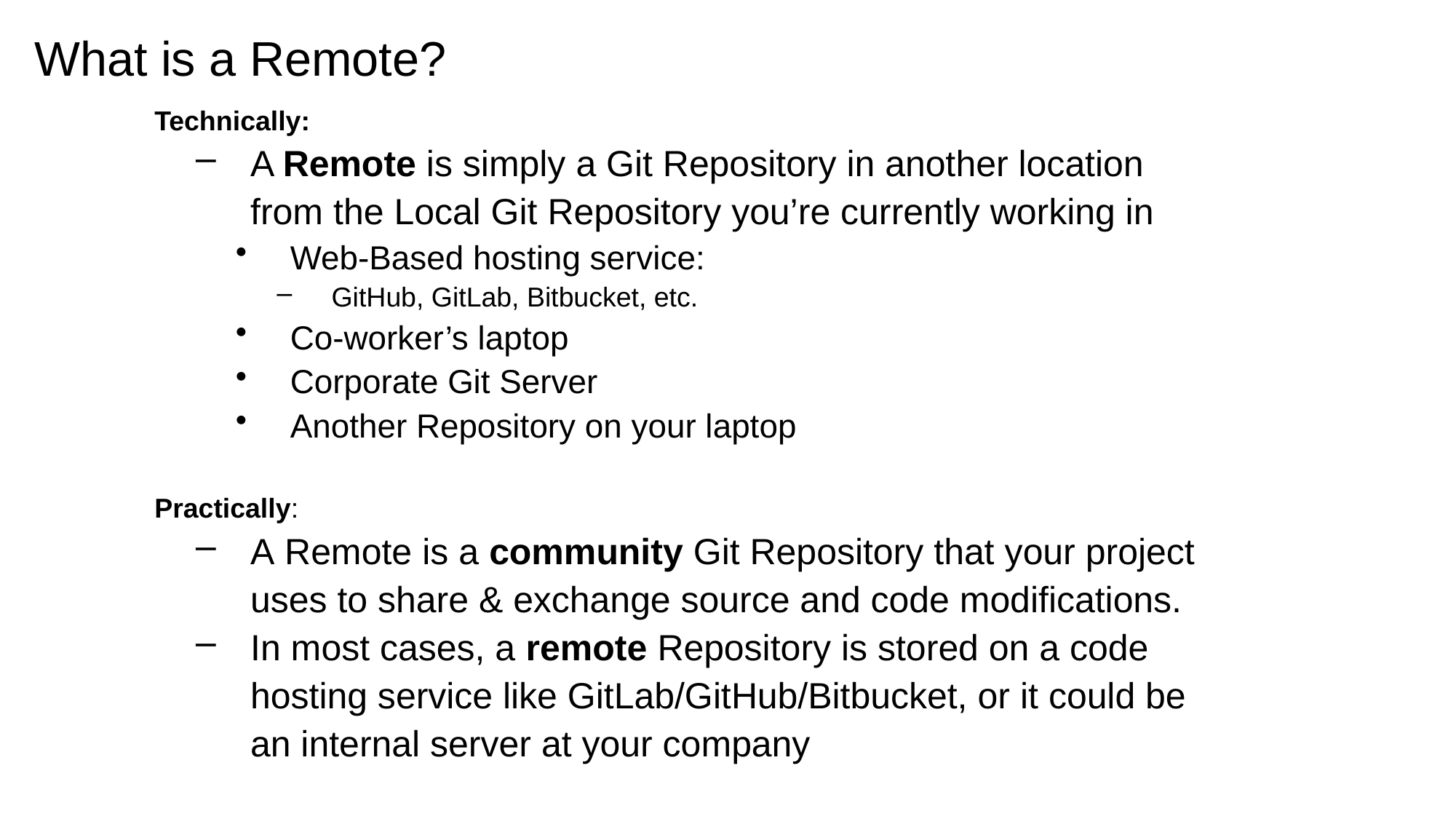

# What is a Remote?
Technically:
A Remote is simply a Git Repository in another location from the Local Git Repository you’re currently working in
Web-Based hosting service:
GitHub, GitLab, Bitbucket, etc.
Co-worker’s laptop
Corporate Git Server
Another Repository on your laptop

Practically:
A Remote is a community Git Repository that your project uses to share & exchange source and code modifications.
In most cases, a remote Repository is stored on a code hosting service like GitLab/GitHub/Bitbucket, or it could be an internal server at your company